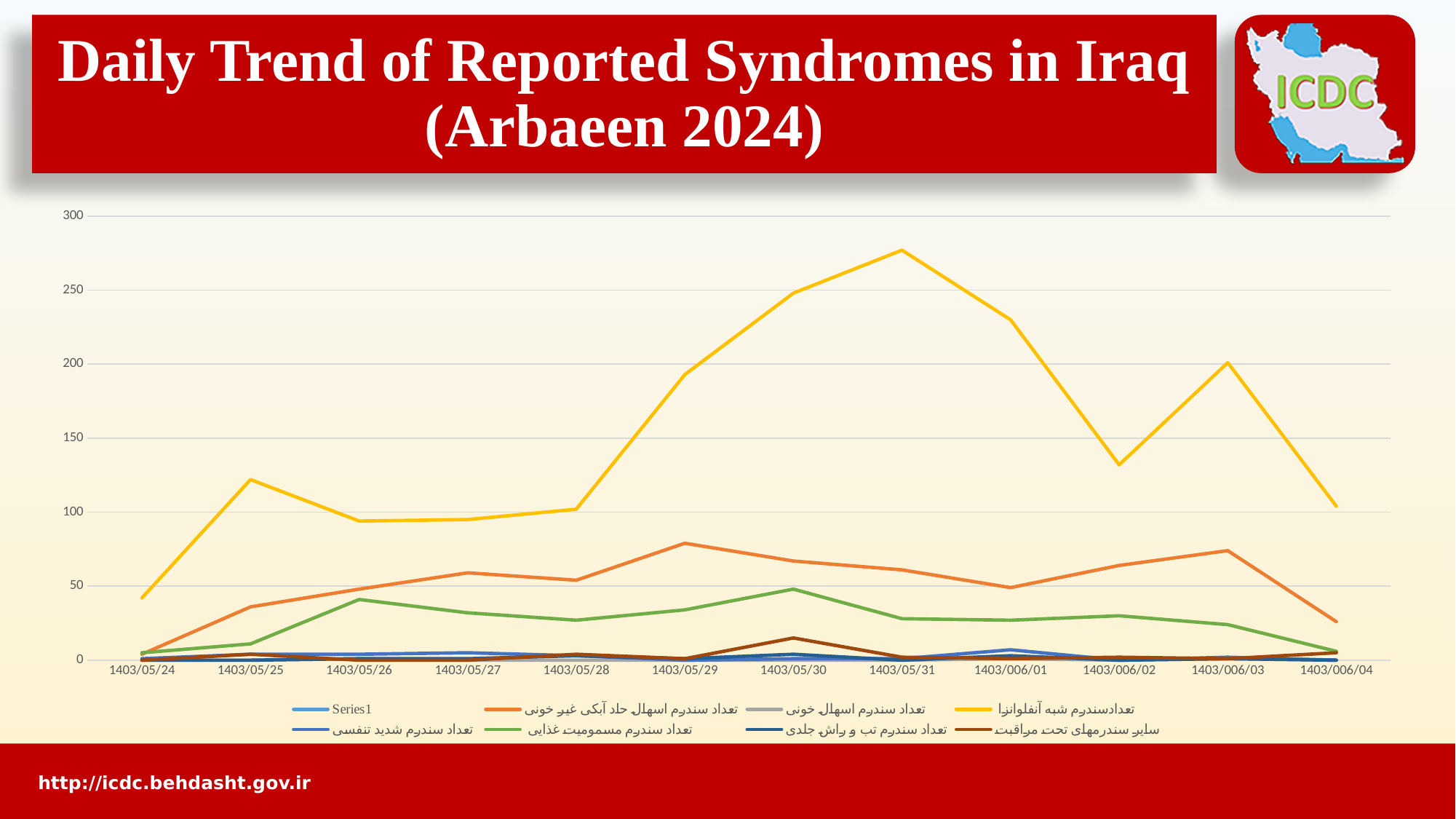

# Daily Trend of Reported Syndromes in Iraq (Arbaeen 2024)

### Chart

| Category |  | تعداد سندرم اسهال حاد آبکی غیر خونی | تعداد سندرم اسهال خونی |  تعدادسندرم شبه آنفلوانزا | تعداد سندرم شدید تنفسی  |  تعداد سندرم مسمومیت غذایی | تعداد سندرم تب و راش جلدی | سایر سندرمهای تحت مراقبت |
|---|---|---|---|---|---|---|---|---|
| 1403/05/24 | None | 4.0 | 0.0 | 42.0 | 1.0 | 5.0 | 0.0 | 0.0 |
| 1403/05/25 | None | 36.0 | 0.0 | 122.0 | 4.0 | 11.0 | 0.0 | 4.0 |
| 1403/05/26 | None | 48.0 | 1.0 | 94.0 | 4.0 | 41.0 | 1.0 | 0.0 |
| 1403/05/27 | None | 59.0 | 0.0 | 95.0 | 5.0 | 32.0 | 1.0 | 0.0 |
| 1403/05/28 | None | 54.0 | 0.0 | 102.0 | 3.0 | 27.0 | 3.0 | 4.0 |
| 1403/05/29 | None | 79.0 | 0.0 | 193.0 | 0.0 | 34.0 | 1.0 | 1.0 |
| 1403/05/30 | None | 67.0 | 0.0 | 248.0 | 1.0 | 48.0 | 4.0 | 15.0 |
| 1403/05/31 | None | 61.0 | 0.0 | 277.0 | 1.0 | 28.0 | 0.0 | 2.0 |
| 1403/006/01 | None | 49.0 | 1.0 | 230.0 | 7.0 | 27.0 | 3.0 | 1.0 |
| 1403/006/02 | None | 64.0 | 0.0 | 132.0 | 0.0 | 30.0 | 0.0 | 2.0 |
| 1403/006/03 | None | 74.0 | 1.0 | 201.0 | 2.0 | 24.0 | 1.0 | 1.0 |
| 1403/006/04 | None | 26.0 | 0.0 | 104.0 | 0.0 | 6.0 | 0.0 | 5.0 |